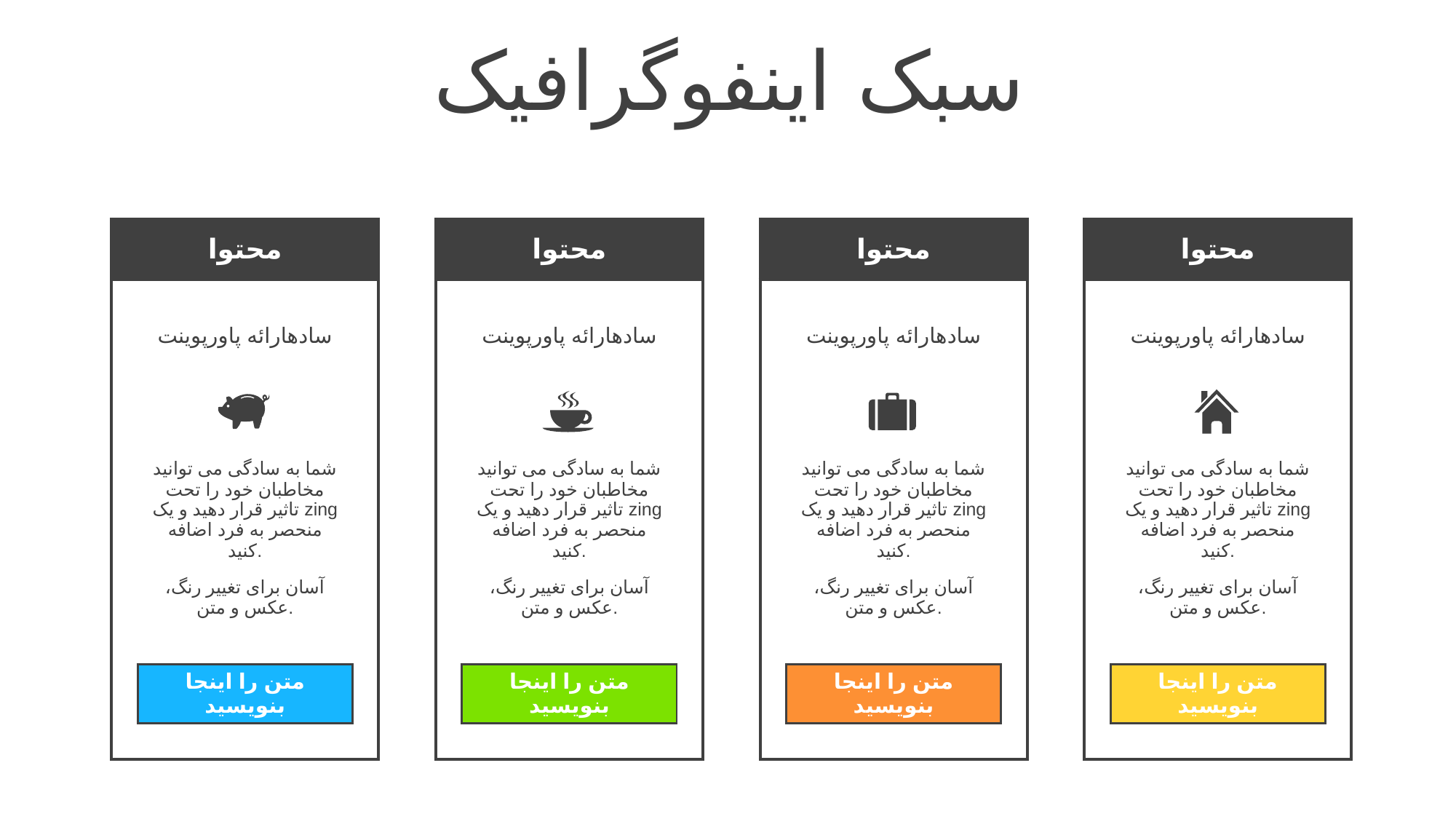

سبک اینفوگرافیک
|  | محتوا |  |
| --- | --- | --- |
|  | سادهارائه پاورپوینت |  |
|  |  |  |
|  | شما به سادگی می توانید مخاطبان خود را تحت تاثیر قرار دهید و یک zing منحصر به فرد اضافه کنید. |  |
|  | آسان برای تغییر رنگ، عکس و متن. |  |
|  |  |  |
|  | متن را اینجا بنویسید |  |
|  |  |  |
|  | محتوا |  |
| --- | --- | --- |
|  | سادهارائه پاورپوینت |  |
|  |  |  |
|  | شما به سادگی می توانید مخاطبان خود را تحت تاثیر قرار دهید و یک zing منحصر به فرد اضافه کنید. |  |
|  | آسان برای تغییر رنگ، عکس و متن. |  |
|  |  |  |
|  | متن را اینجا بنویسید |  |
|  |  |  |
|  | محتوا |  |
| --- | --- | --- |
|  | سادهارائه پاورپوینت |  |
|  |  |  |
|  | شما به سادگی می توانید مخاطبان خود را تحت تاثیر قرار دهید و یک zing منحصر به فرد اضافه کنید. |  |
|  | آسان برای تغییر رنگ، عکس و متن. |  |
|  |  |  |
|  | متن را اینجا بنویسید |  |
|  |  |  |
|  | محتوا |  |
| --- | --- | --- |
|  | سادهارائه پاورپوینت |  |
|  |  |  |
|  | شما به سادگی می توانید مخاطبان خود را تحت تاثیر قرار دهید و یک zing منحصر به فرد اضافه کنید. |  |
|  | آسان برای تغییر رنگ، عکس و متن. |  |
|  |  |  |
|  | متن را اینجا بنویسید |  |
|  |  |  |